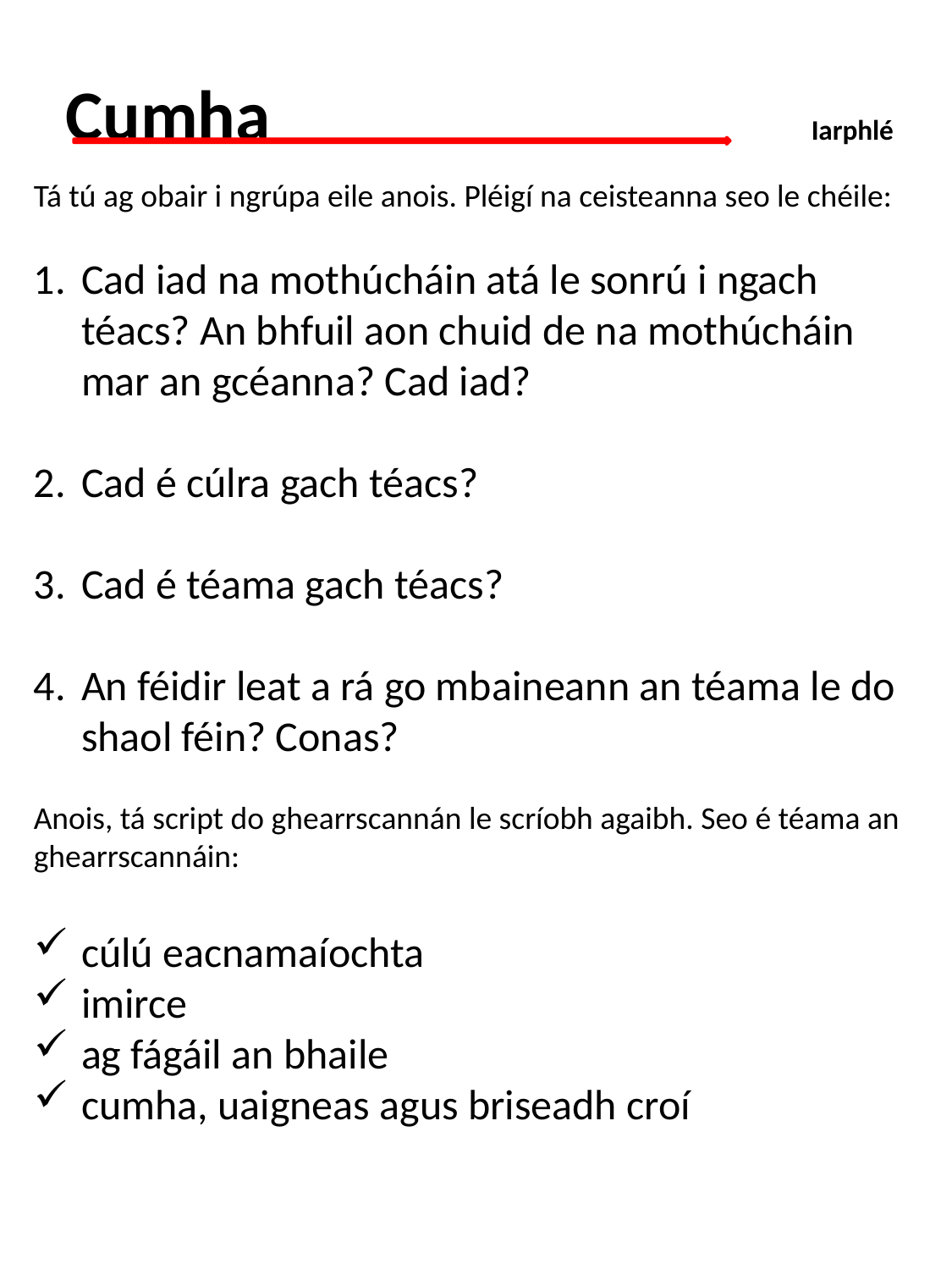

Cumha	           		       Iarphlé

Tá tú ag obair i ngrúpa eile anois. Pléigí na ceisteanna seo le chéile:

Cad iad na mothúcháin atá le sonrú i ngach téacs? An bhfuil aon chuid de na mothúcháin mar an gcéanna? Cad iad?

Cad é cúlra gach téacs?

Cad é téama gach téacs?

An féidir leat a rá go mbaineann an téama le do shaol féin? Conas?

Anois, tá script do ghearrscannán le scríobh agaibh. Seo é téama an
ghearrscannáin:

cúlú eacnamaíochta
imirce
ag fágáil an bhaile
cumha, uaigneas agus briseadh croí